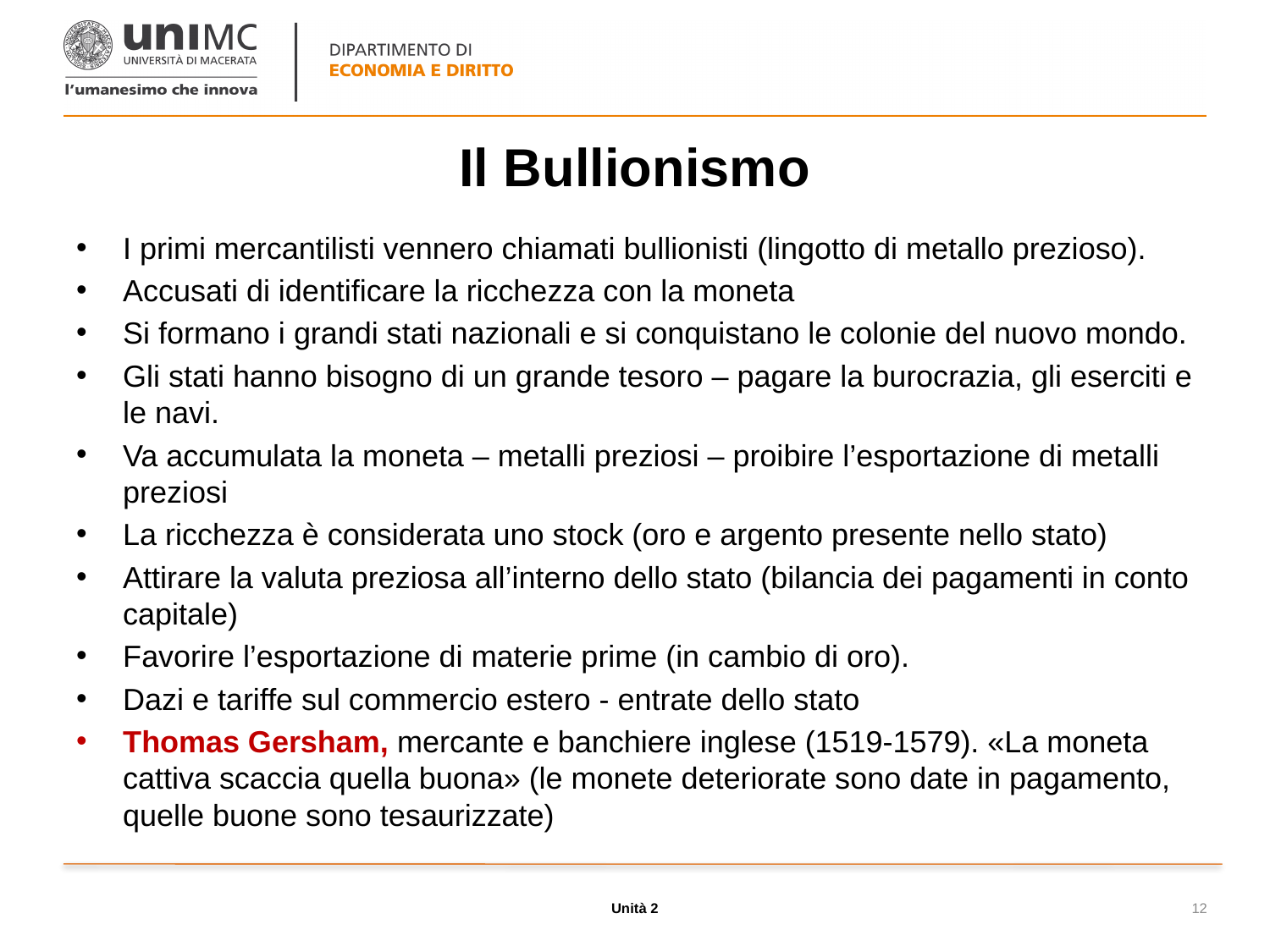

# Il Bullionismo
I primi mercantilisti vennero chiamati bullionisti (lingotto di metallo prezioso).
Accusati di identificare la ricchezza con la moneta
Si formano i grandi stati nazionali e si conquistano le colonie del nuovo mondo.
Gli stati hanno bisogno di un grande tesoro – pagare la burocrazia, gli eserciti e le navi.
Va accumulata la moneta – metalli preziosi – proibire l’esportazione di metalli preziosi
La ricchezza è considerata uno stock (oro e argento presente nello stato)
Attirare la valuta preziosa all’interno dello stato (bilancia dei pagamenti in conto capitale)
Favorire l’esportazione di materie prime (in cambio di oro).
Dazi e tariffe sul commercio estero - entrate dello stato
Thomas Gersham, mercante e banchiere inglese (1519-1579). «La moneta cattiva scaccia quella buona» (le monete deteriorate sono date in pagamento, quelle buone sono tesaurizzate)
Unità 2
12